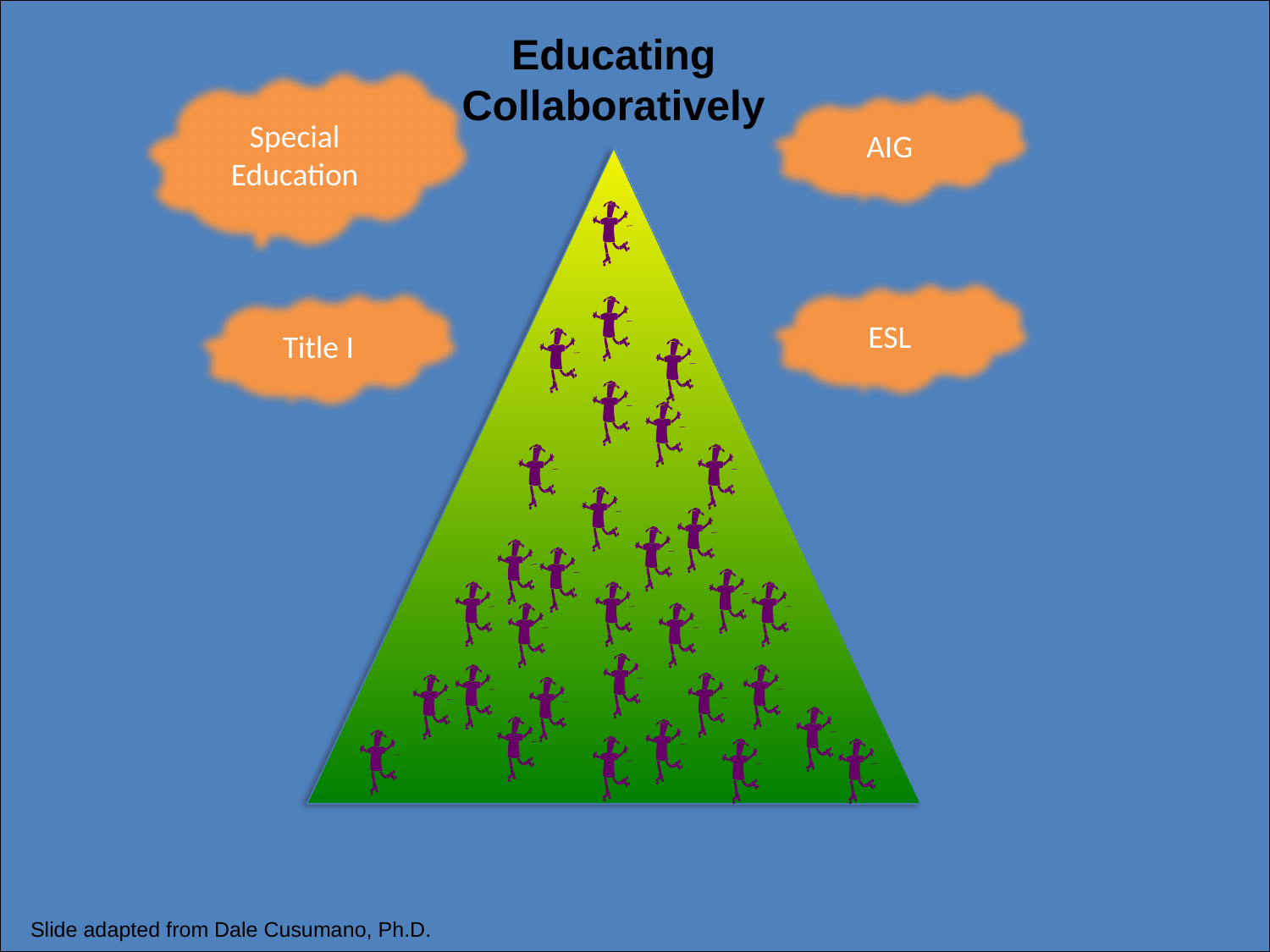

Educating Collaboratively
Special Education
AIG

ESL
Title I

Slide adapted from Dale Cusumano, Ph.D.
47